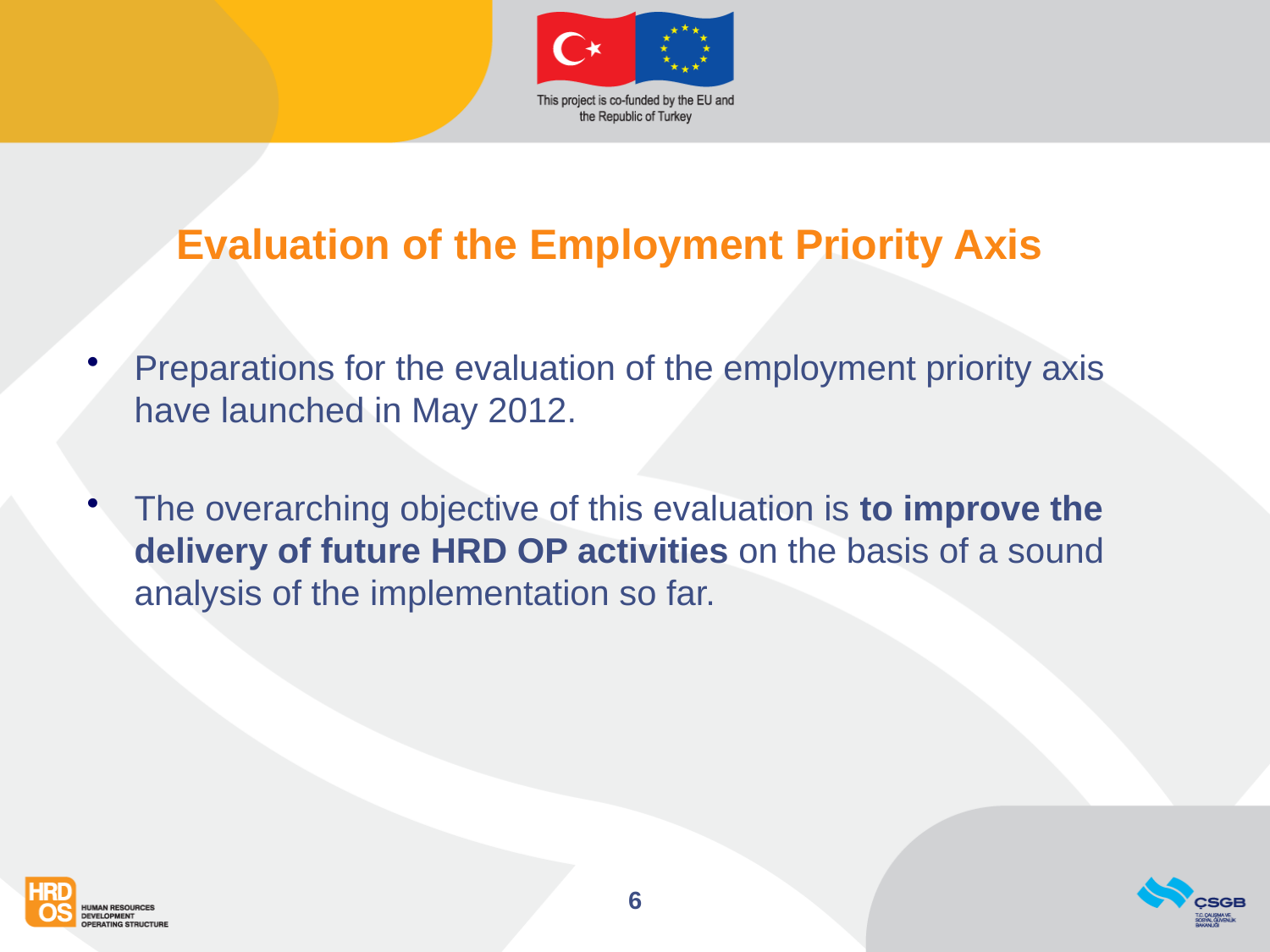

# Evaluation of the Employment Priority Axis
Preparations for the evaluation of the employment priority axis have launched in May 2012.

The overarching objective of this evaluation is to improve the delivery of future HRD OP activities on the basis of a sound analysis of the implementation so far.

6